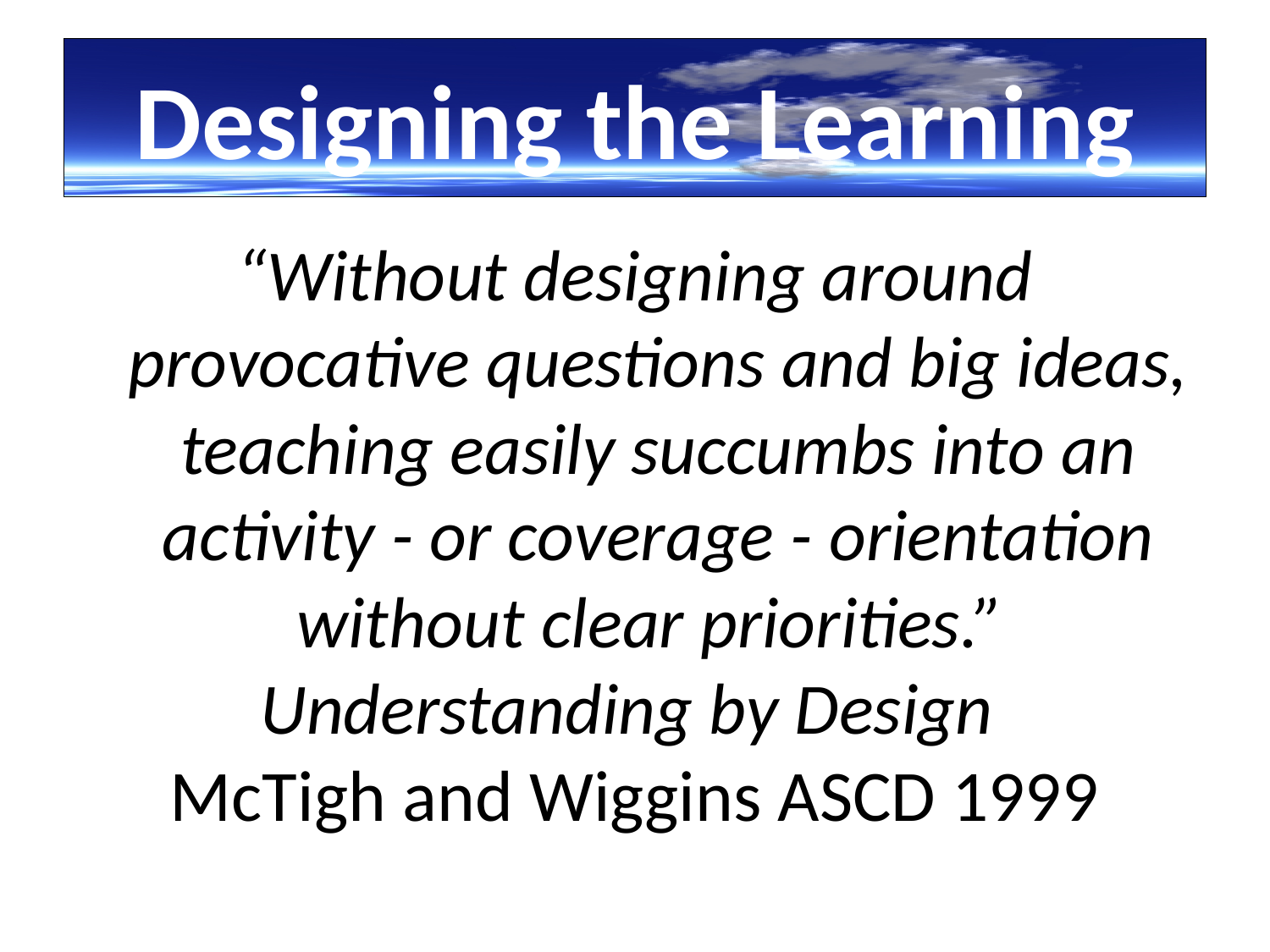

# Designing the Learning
“Without designing around provocative questions and big ideas, teaching easily succumbs into an activity - or coverage - orientation without clear priorities.”
Understanding by Design
McTigh and Wiggins ASCD 1999